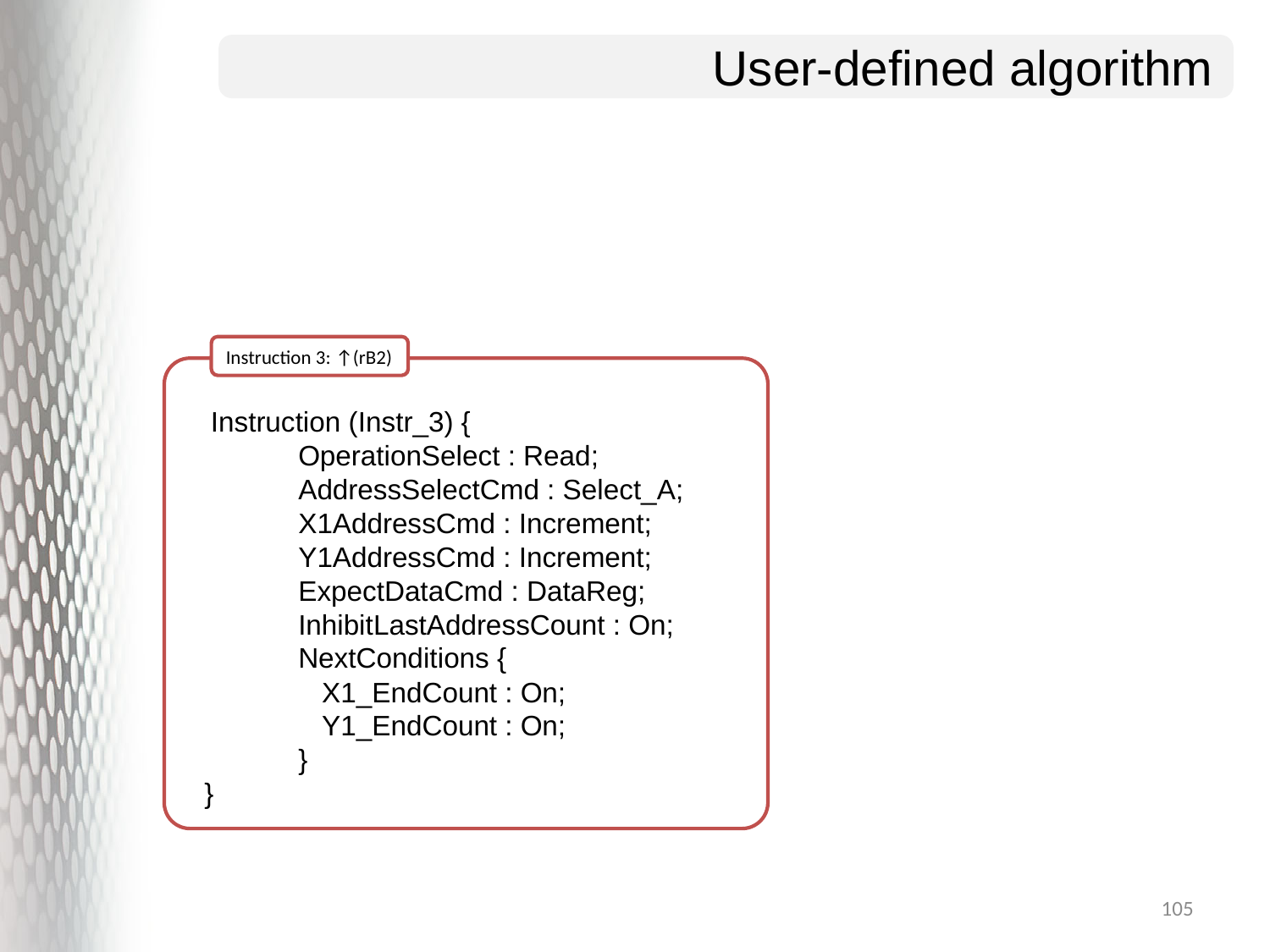

# User-defined algorithm
Instruction 3: ↑(rB2)

 Instruction (Instr_3) {
            OperationSelect : Read;
            AddressSelectCmd : Select_A;
            X1AddressCmd : Increment;
            Y1AddressCmd : Increment;
            ExpectDataCmd : DataReg;
            InhibitLastAddressCount : On;
            NextConditions {
               X1_EndCount : On;
               Y1_EndCount : On;
            }
}
105